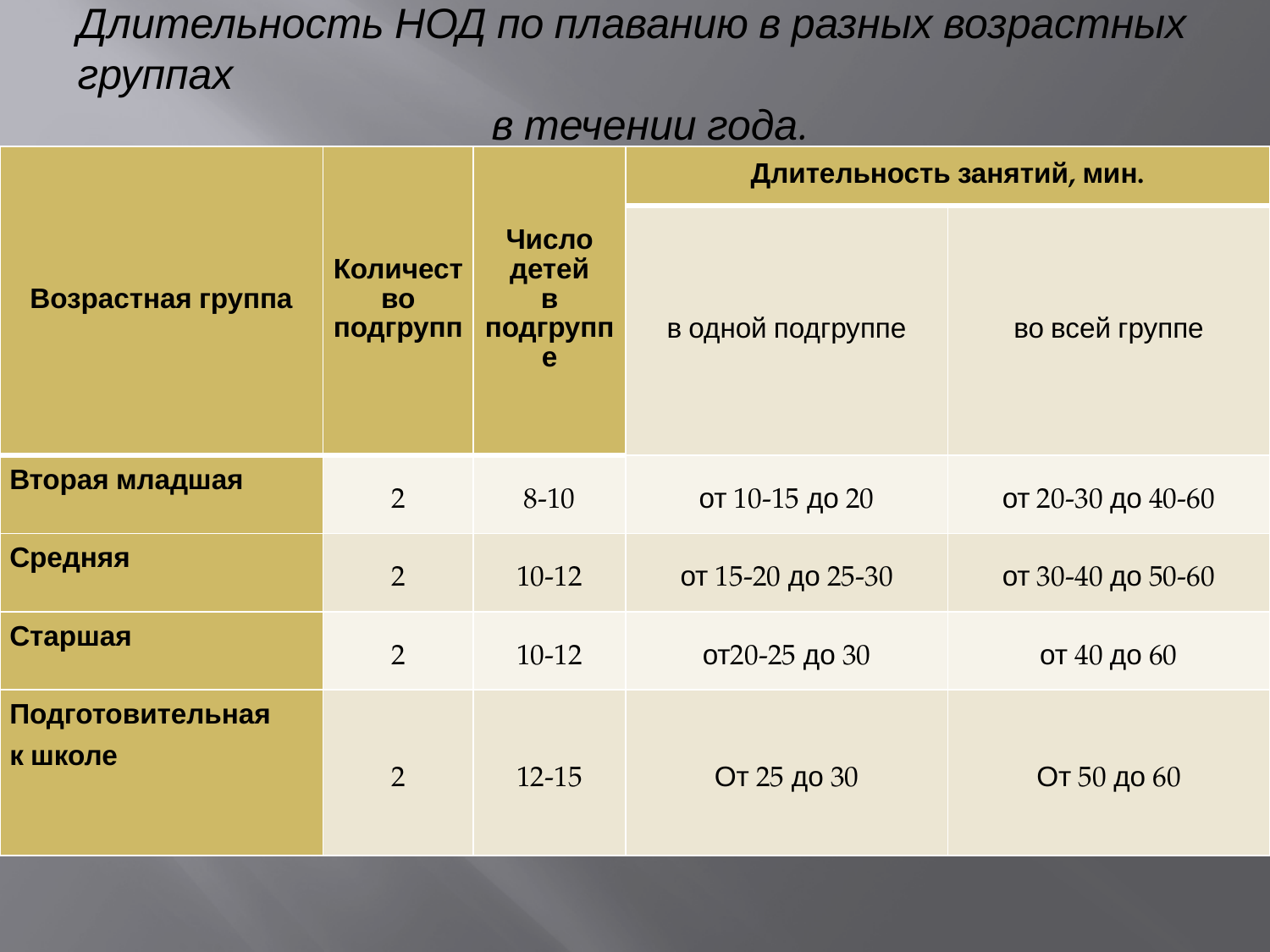

Длительность НОД по плаванию в разных возрастных группах
в течении года.

| Возрастная группа | Количество подгрупп | Число детей в подгруппе | Длительность занятий, мин. |  |
| --- | --- | --- | --- | --- |
|  |  |  | в одной подгруппе | во всей группе |
| Вторая младшая | 2 | 8-10 | от 10-15 до 20 | от 20-30 до 40-60 |
| Средняя | 2 | 10-12 | от 15-20 до 25-30 | от 30-40 до 50-60 |
| Старшая | 2 | 10-12 | от20-25 до 30 | от 40 до 60 |
| Подготовительная к школе | 2 | 12-15 | От 25 до 30 | От 50 до 60 |